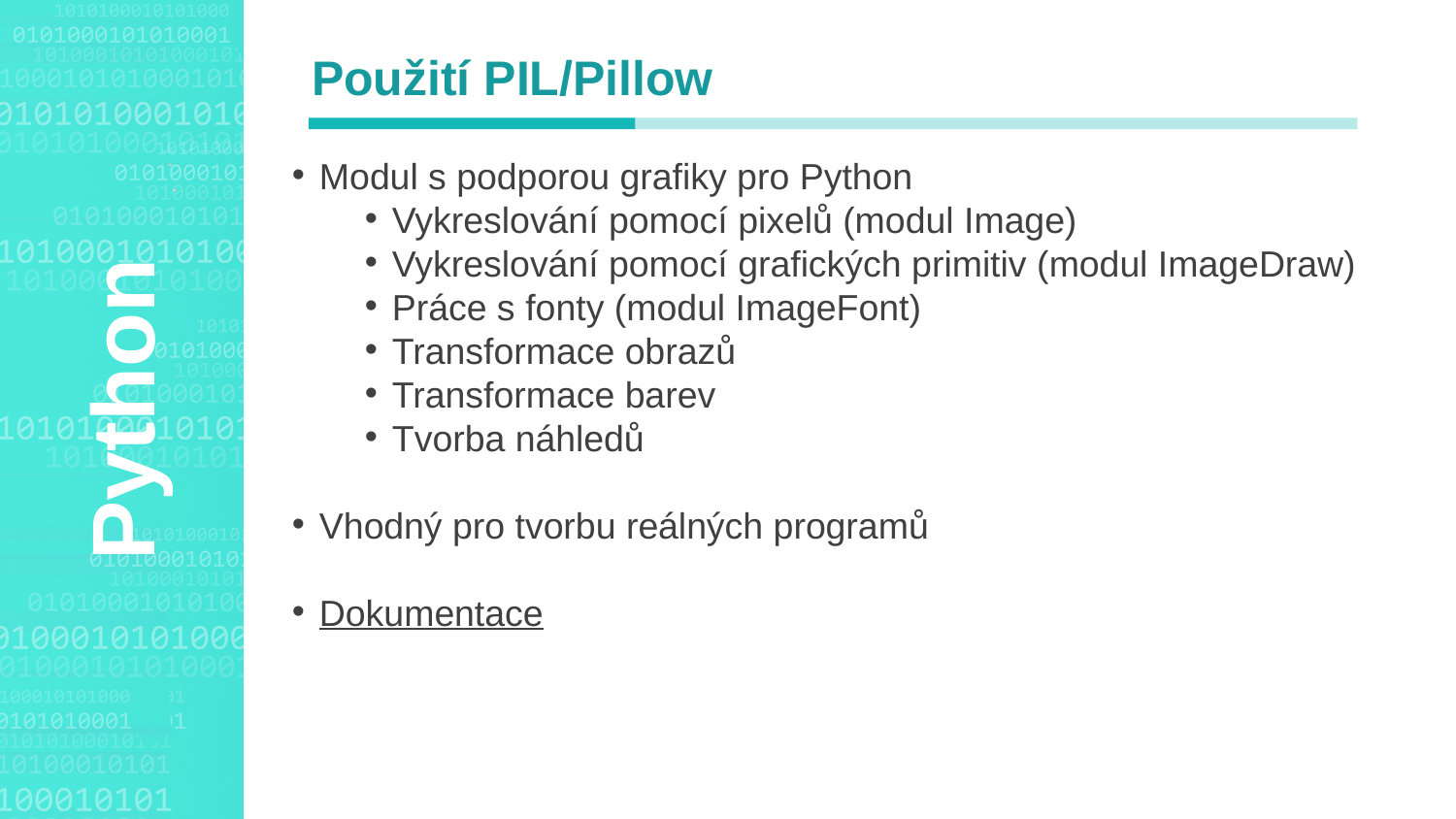

Použití PIL/Pillow
Modul s podporou grafiky pro Python
Vykreslování pomocí pixelů (modul Image)
Vykreslování pomocí grafických primitiv (modul ImageDraw)
Práce s fonty (modul ImageFont)
Transformace obrazů
Transformace barev
Tvorba náhledů

Vhodný pro tvorbu reálných programů

Dokumentace

Agenda Style

Python